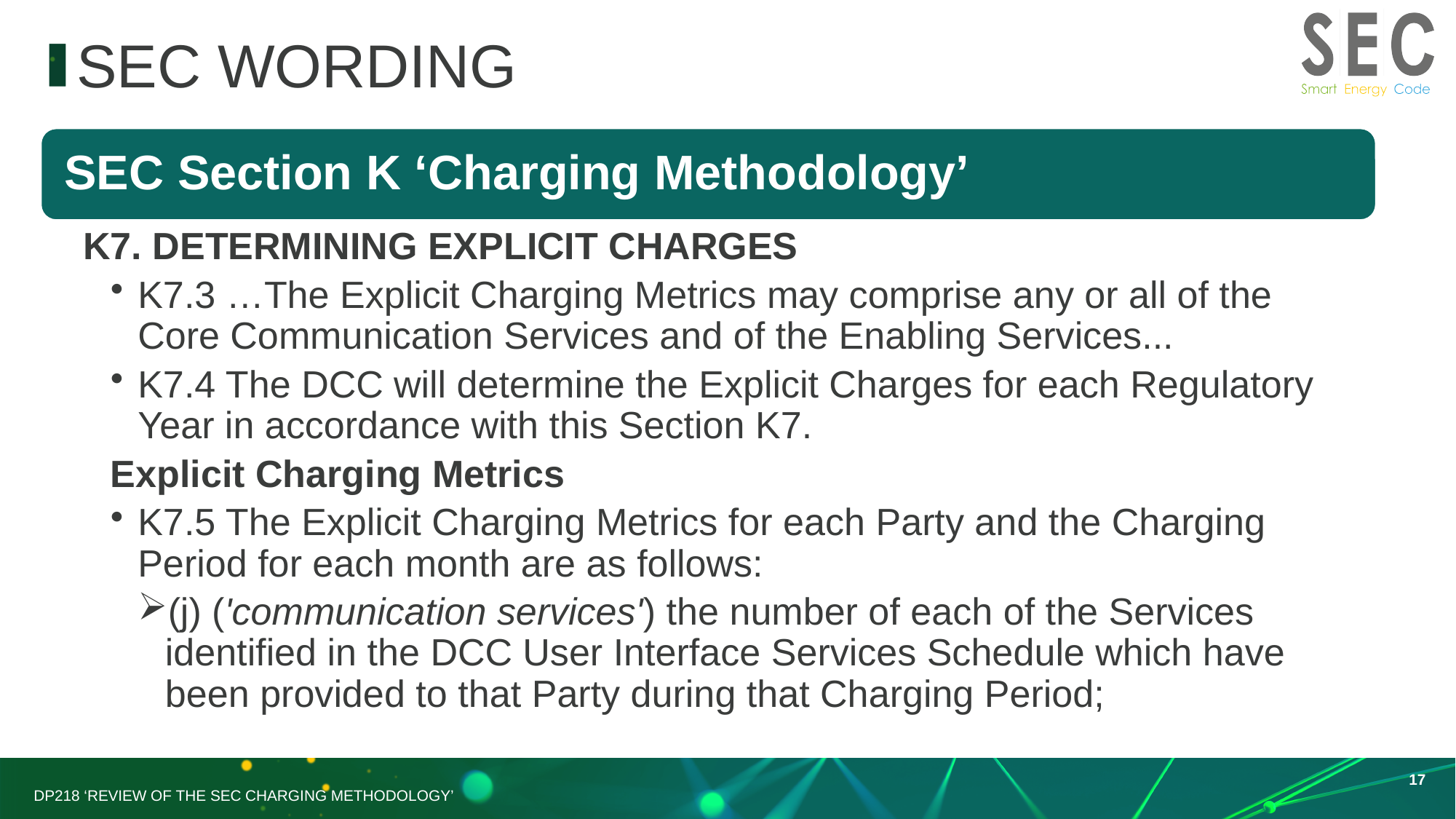

# SEC wording
SEC Section K ‘Charging Methodology’
K7. DETERMINING EXPLICIT CHARGES
K7.3 …The Explicit Charging Metrics may comprise any or all of the Core Communication Services and of the Enabling Services...
K7.4 The DCC will determine the Explicit Charges for each Regulatory Year in accordance with this Section K7.
Explicit Charging Metrics
K7.5 The Explicit Charging Metrics for each Party and the Charging Period for each month are as follows:
(j) ('communication services') the number of each of the Services identified in the DCC User Interface Services Schedule which have been provided to that Party during that Charging Period;
17
DP218 ‘Review of the SEC Charging Methodology’